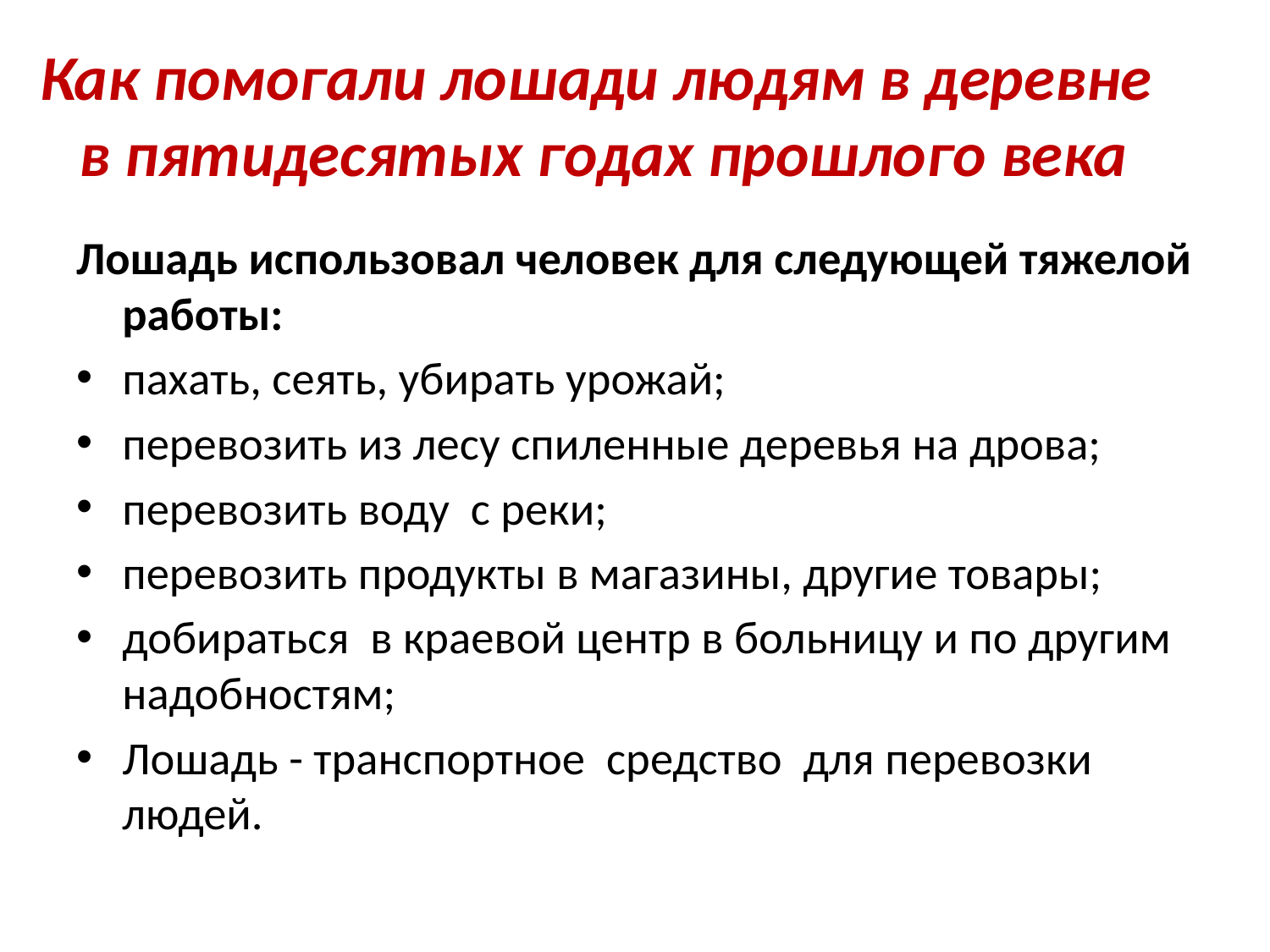

# Как помогали лошади людям в деревне  в пятидесятых годах прошлого века
Лошадь использовал человек для следующей тяжелой работы:
пахать, сеять, убирать урожай;
перевозить из лесу спиленные деревья на дрова;
перевозить воду  с реки;
перевозить продукты в магазины, другие товары;
добираться  в краевой центр в больницу и по другим надобностям;
Лошадь - транспортное  средство  для перевозки людей.